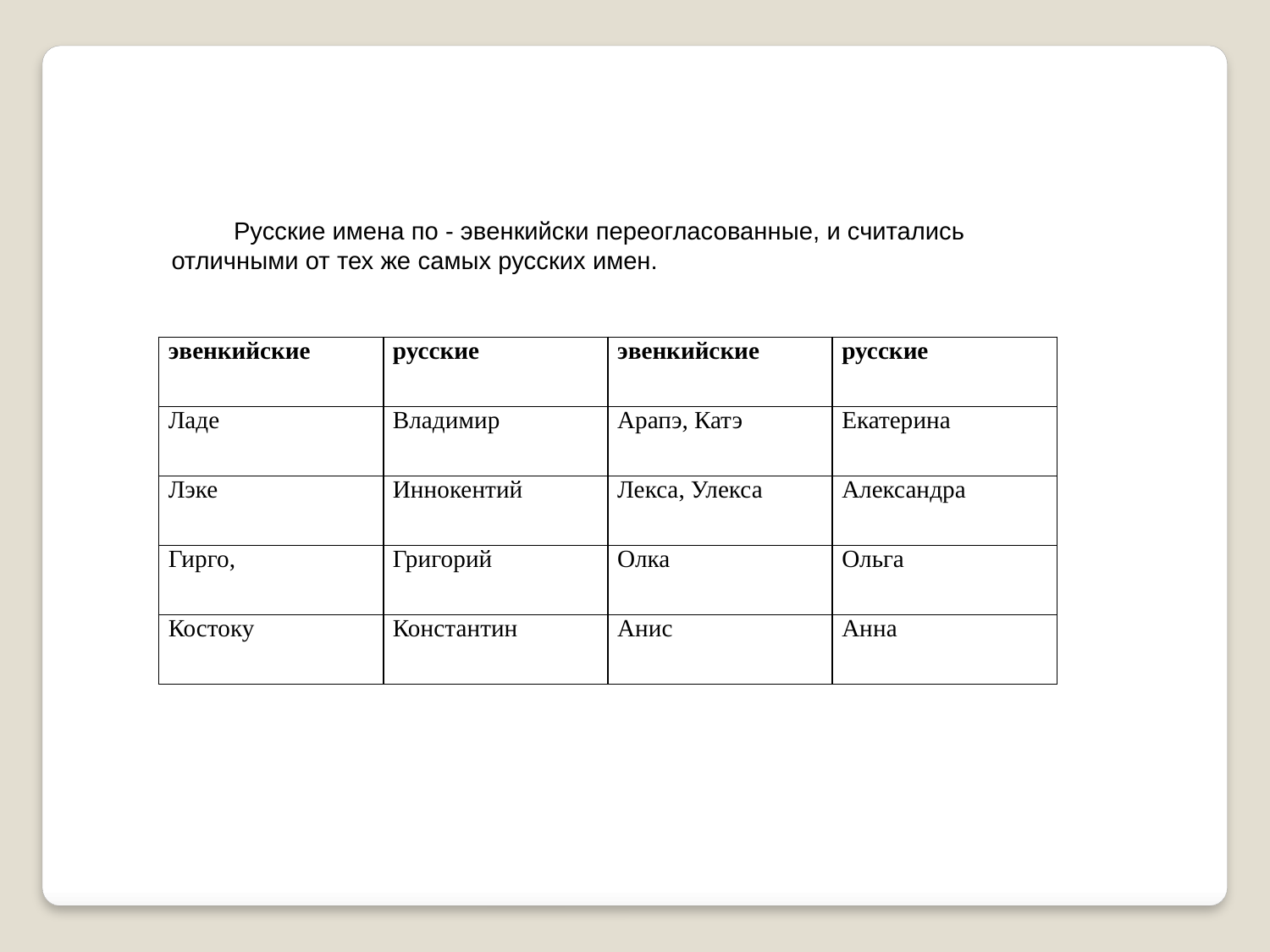

Русские имена по - эвенкийски переогласованные, и считались отличными от тех же самых русских имен.

| эвенкийские | русские | эвенкийские | русские |
| --- | --- | --- | --- |
| Ладе | Владимир | Арапэ, Катэ | Екатерина |
| Лэке | Иннокентий | Лекса, Улекса | Александра |
| Гирго, | Григорий | Олка | Ольга |
| Костоку | Константин | Анис | Анна |